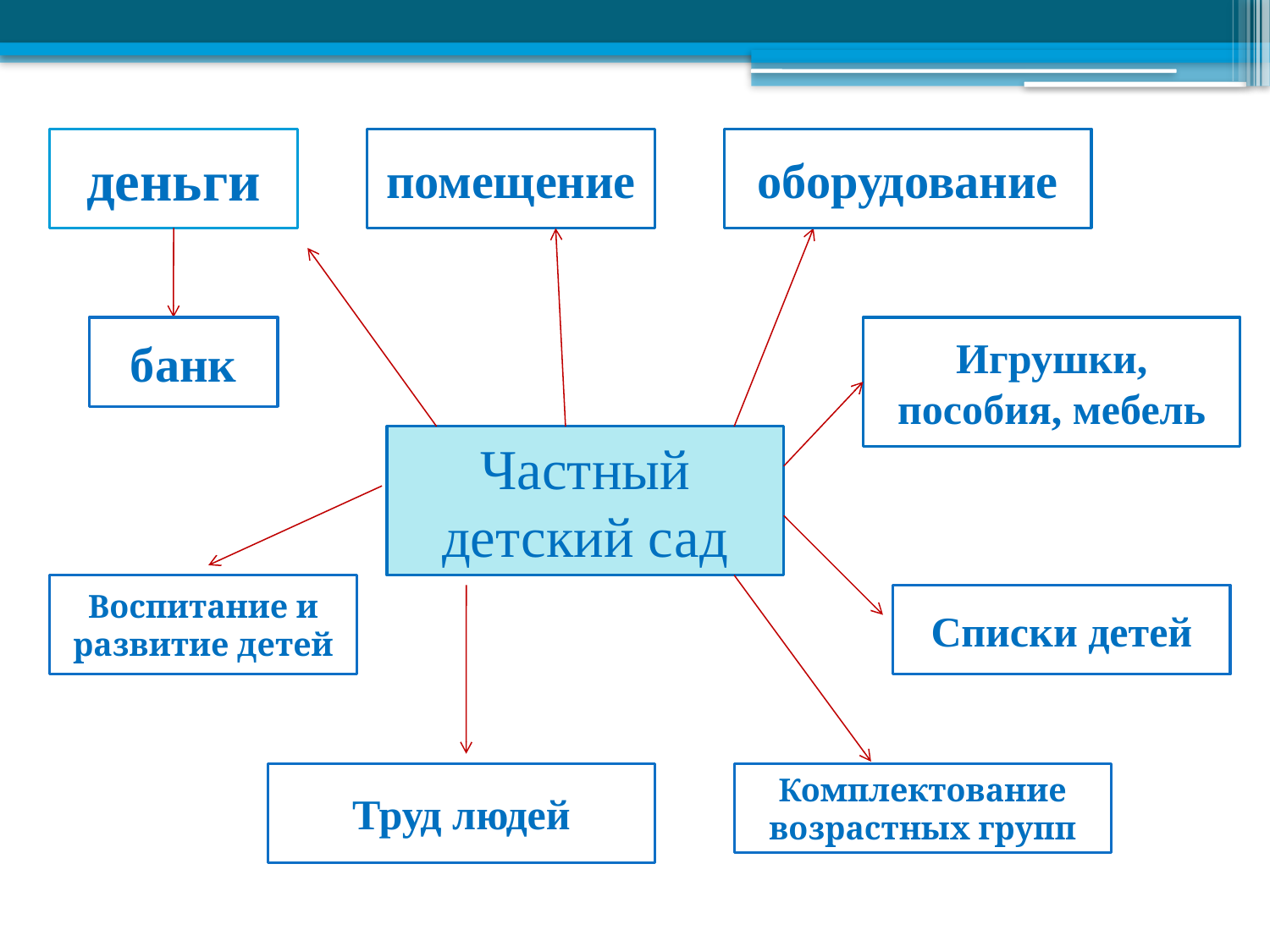

деньги
помещение
оборудование
банк
Игрушки, пособия, мебель
Частный детский сад
Воспитание и развитие детей
Списки детей
Труд людей
Комплектование возрастных групп